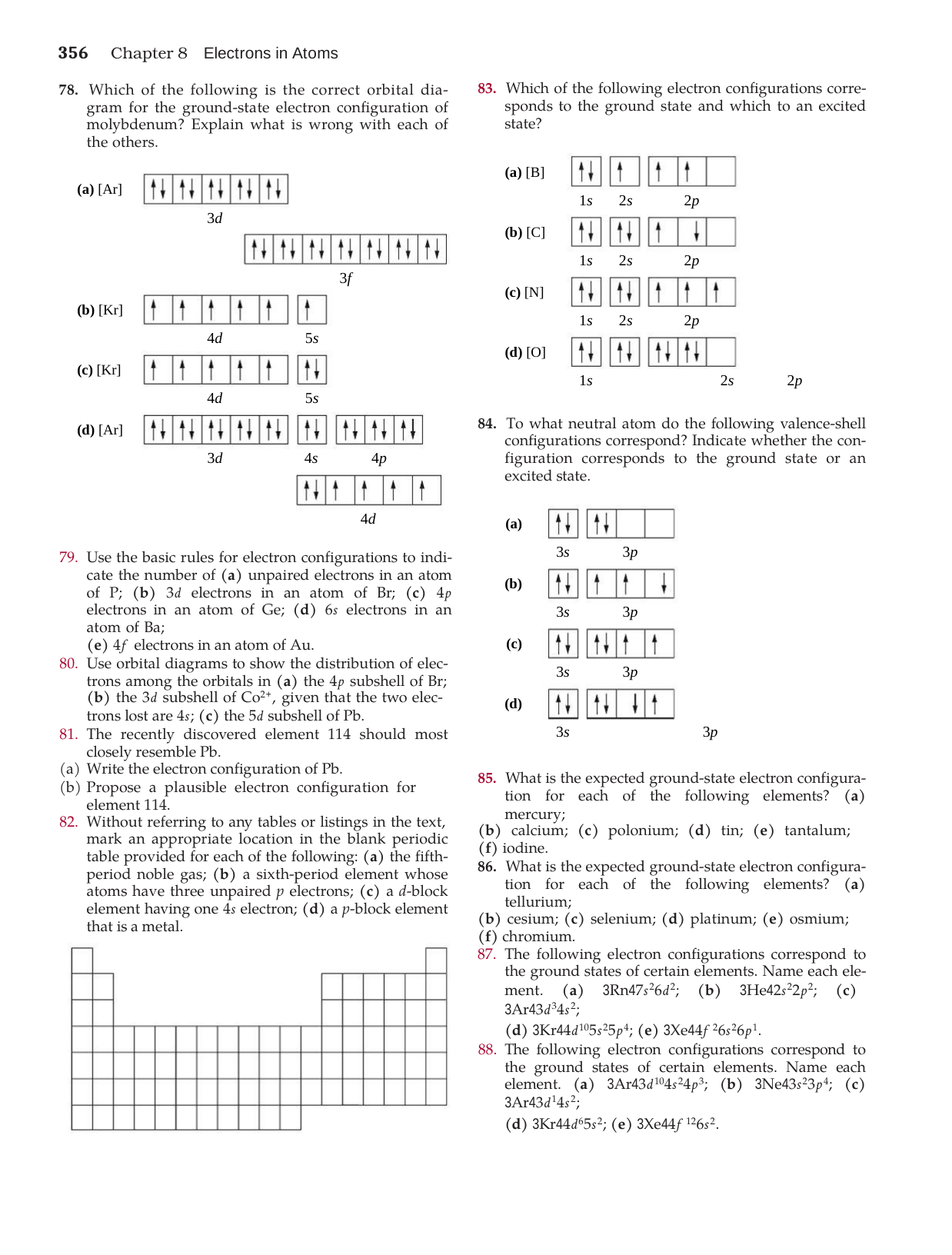

356	Chapter 8	Electrons in Atoms

78.  Which of the following is the correct orbital dia- gram for the ground-state electron configuration of molybdenum? Explain what is wrong with each of the others.
83.  Which of the following electron configurations corre- sponds to the ground state and which to an excited state?
(a) [B]
(a) [Ar]
1s	2s
2p
3d
(b) [C]
1s	2s
2p
3f
(c) [N]
(b) [Kr]
1s	2s
2p
4d
5s
(d) [O]
(c) [Kr]
1s	2s	2p

84.  To what neutral atom do the following valence-shell configurations correspond? Indicate whether the con- figuration  corresponds  to  the  ground  state  or  an excited state.
4d
5s
(d) [Ar]
3d
4s
4p
4d
(a)
3s
3p
Use the basic rules for electron configurations to indi- cate the number of (a) unpaired electrons in an atom of P; (b) 3d electrons in an atom of Br; (c) 4p electrons in an atom of Ge; (d) 6s electrons in an atom of Ba;
(e) 4f electrons in an atom of Au.
Use orbital diagrams to show the distribution of elec- trons among the orbitals in (a) the 4p subshell of Br;
(b) the 3d subshell of Co2+, given that the two elec-
trons lost are 4s; (c) the 5d subshell of Pb.
The  recently  discovered  element  114  should  most closely resemble Pb.
Write the electron configuration of Pb.
Propose  a  plausible  electron  configuration  for element 114.
Without referring to any tables or listings in the text,
mark an appropriate location in the blank periodic table provided for each of the following: (a) the fifth- period noble gas; (b) a sixth-period element whose atoms have three unpaired p electrons; (c) a d-block element having one 4s electron; (d) a p-block element that is a metal.
(b)
3s
3p
(c)
3s
3p
(d)
3s	3p

85.  What is the expected ground-state electron configura- tion for each of the following elements? (a) mercury;
(b)  calcium;  (c)  polonium;  (d)  tin;  (e)  tantalum;
(f) iodine.
86.  What is the expected ground-state electron configura- tion for each of the following elements? (a) tellurium;
(b) cesium; (c) selenium; (d) platinum; (e) osmium;
(f) chromium.
The following electron configurations correspond to the ground states of certain elements. Name each ele- ment.  (a)  3Rn47s26d2;  (b)  3He42s22p2;  (c)  3Ar43d34s2;
(d) 3Kr44d105s25p4; (e) 3Xe44f26s26p1.
The following electron configurations correspond to the ground states of certain elements. Name each element. (a) 3Ar43d104s24p3; (b) 3Ne43s23p4; (c) 3Ar43d14s2;
(d) 3Kr44d65s2; (e) 3Xe44f126s2.